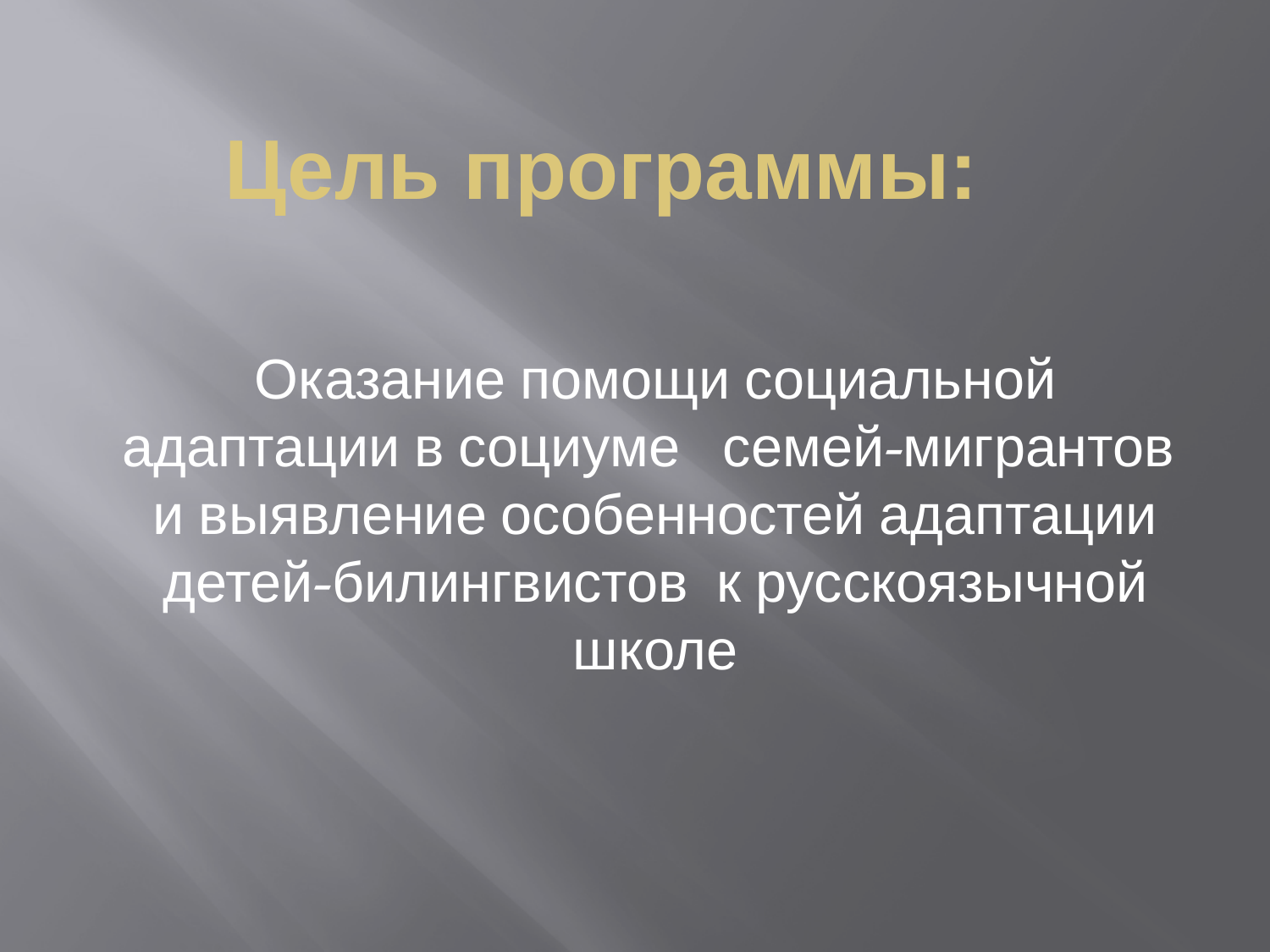

# Цель программы:
Оказание помощи социальной адаптации в социуме   семей-мигрантов  и выявление особенностей адаптации детей-билингвистов  к русскоязычной школе